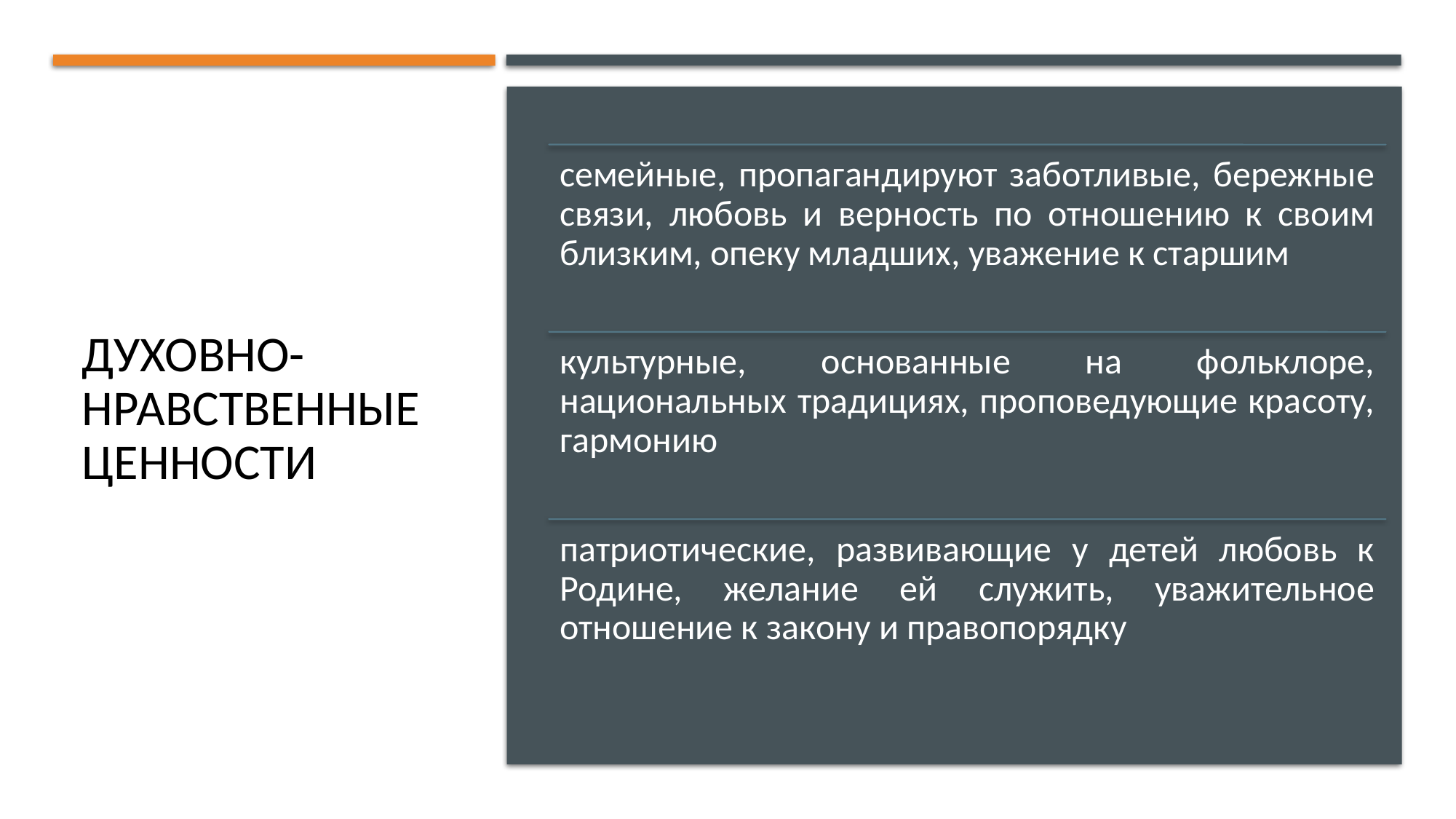

# Духовно-нравственные ценности
семейные, пропагандируют заботливые, бережные связи, любовь и верность по отношению к своим близким, опеку младших, уважение к старшим
культурные, основанные на фольклоре, национальных традициях, проповедующие красоту, гармонию
патриотические, развивающие у детей любовь к Родине, желание ей служить, уважительное отношение к закону и правопорядку